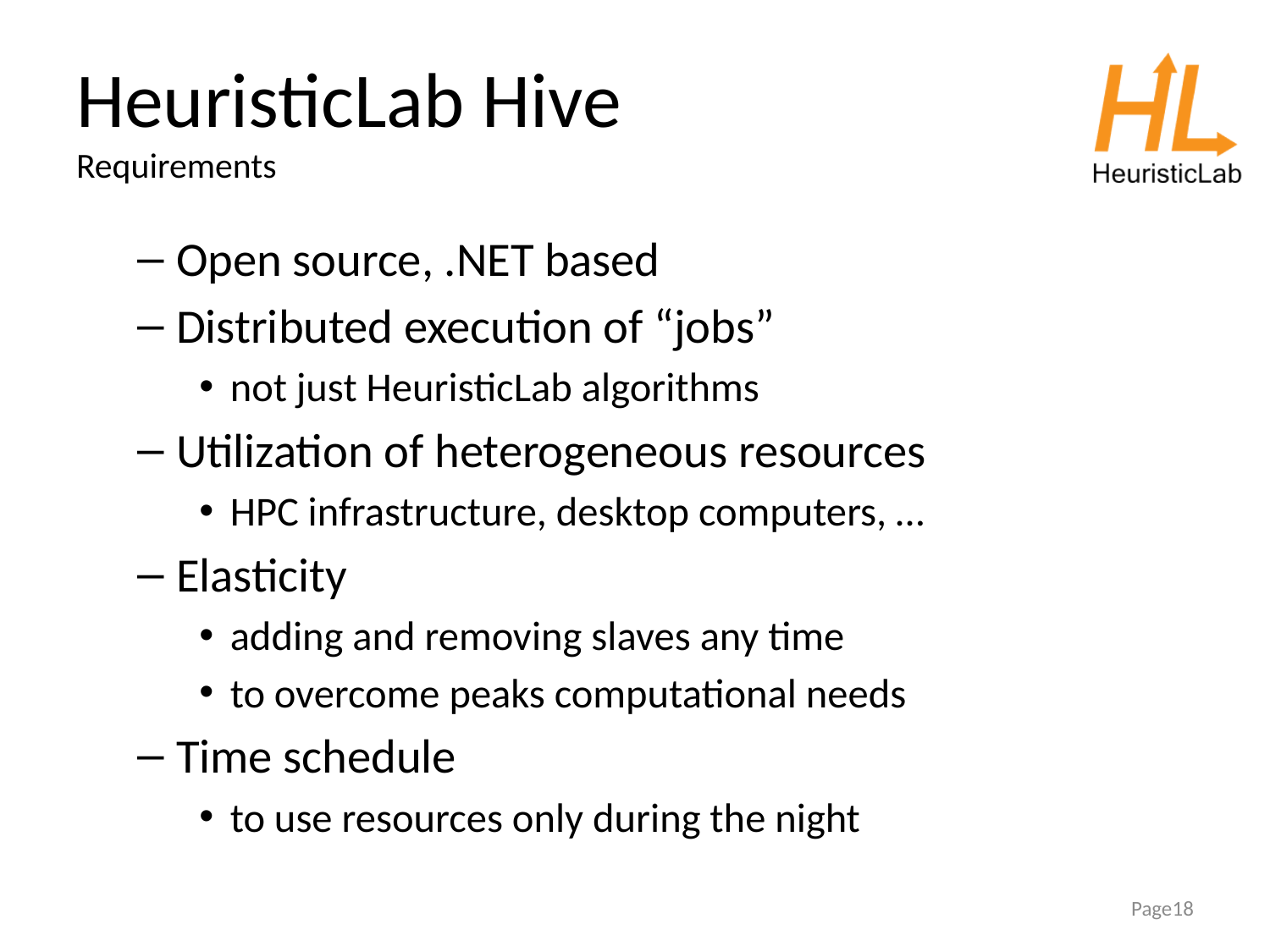

# HeuristicLab Hive Requirements
Open source, .NET based
Distributed execution of “jobs”
not just HeuristicLab algorithms
Utilization of heterogeneous resources
HPC infrastructure, desktop computers, …
Elasticity
adding and removing slaves any time
to overcome peaks computational needs
Time schedule
to use resources only during the night

Page18